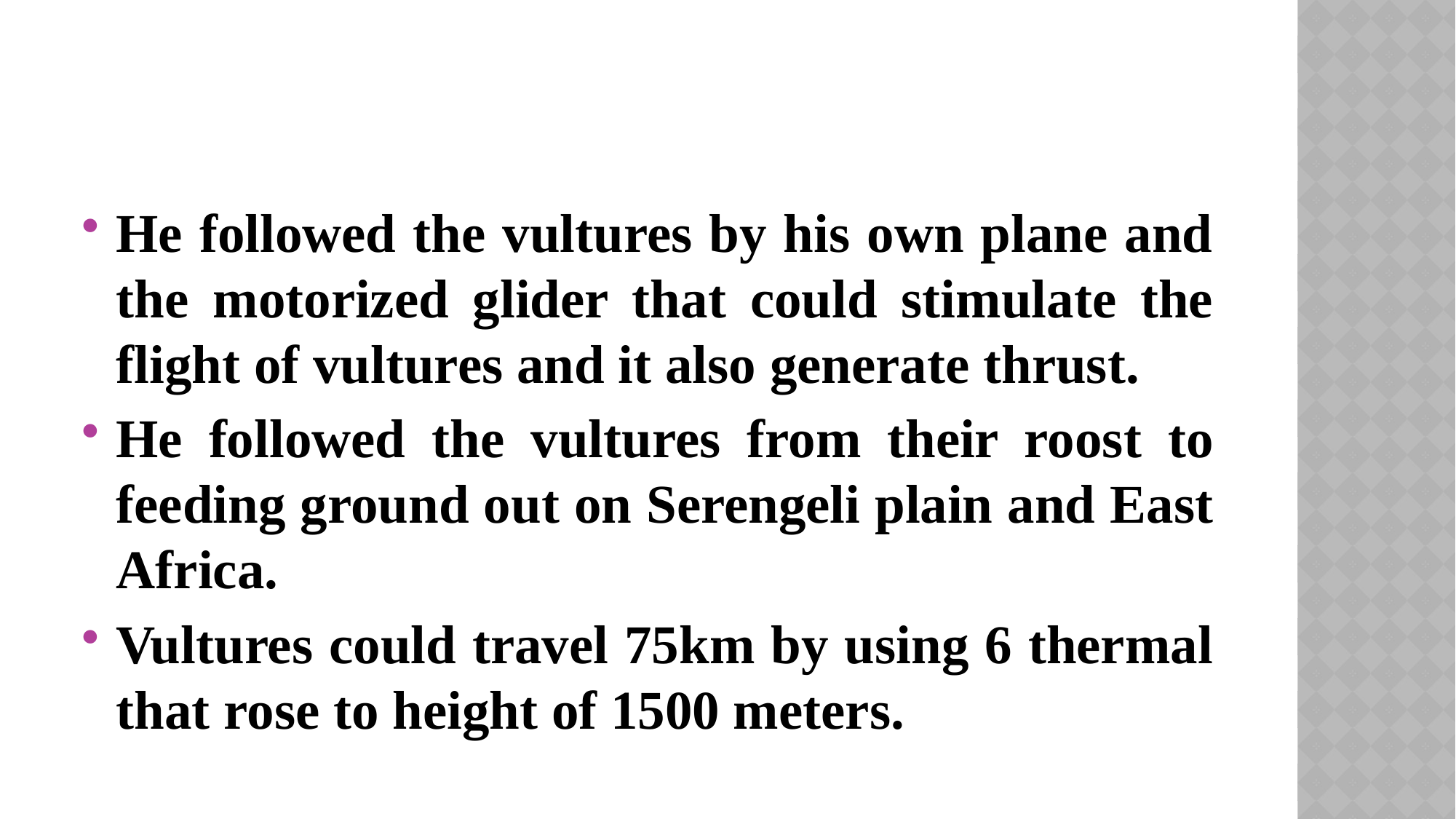

#
He followed the vultures by his own plane and the motorized glider that could stimulate the flight of vultures and it also generate thrust.
He followed the vultures from their roost to feeding ground out on Serengeli plain and East Africa.
Vultures could travel 75km by using 6 thermal that rose to height of 1500 meters.